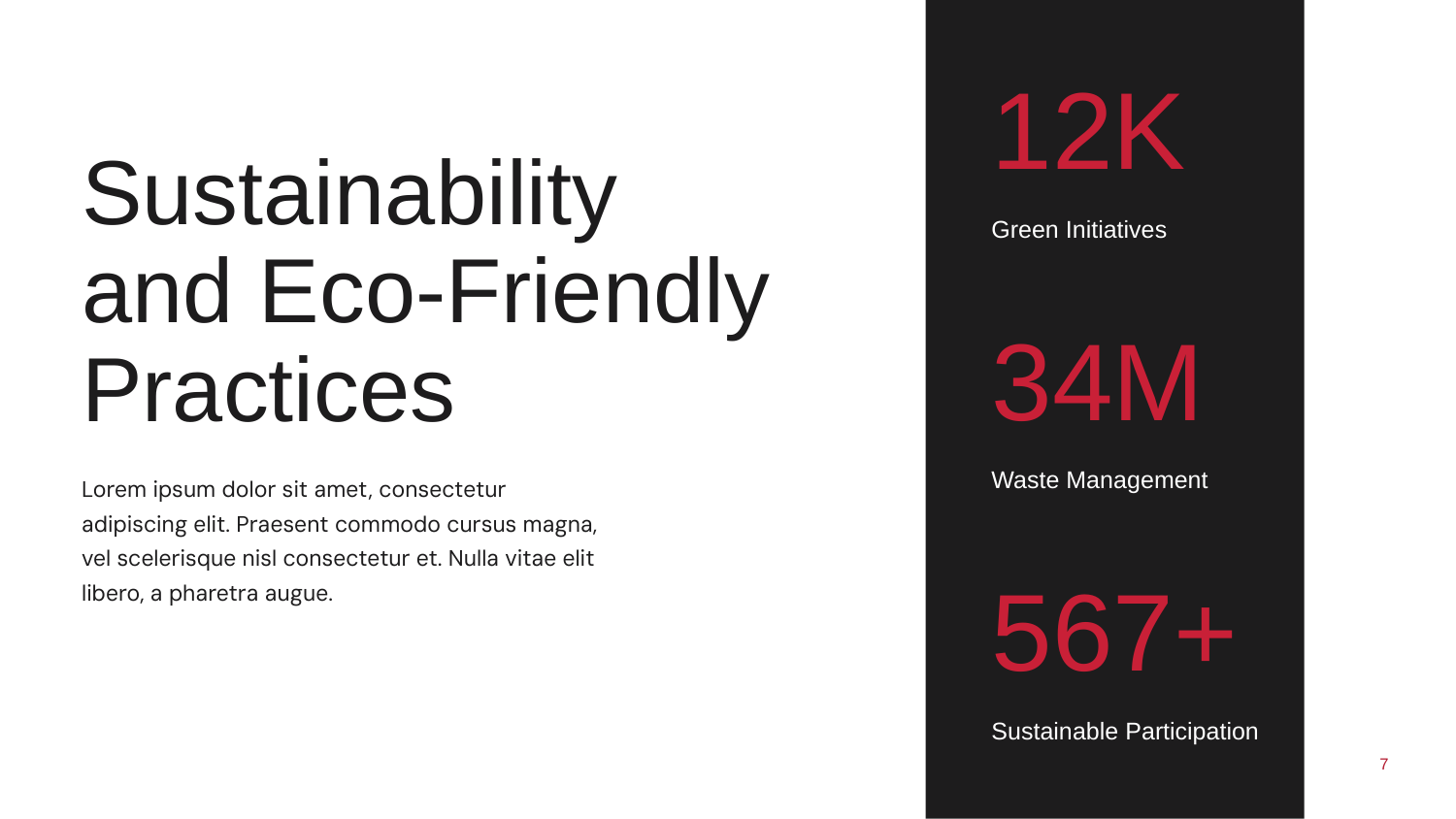

12K
Green Initiatives
Sustainability and Eco-Friendly Practices
34M
Waste Management
Lorem ipsum dolor sit amet, consectetur adipiscing elit. Praesent commodo cursus magna, vel scelerisque nisl consectetur et. Nulla vitae elit libero, a pharetra augue.
567+
Sustainable Participation